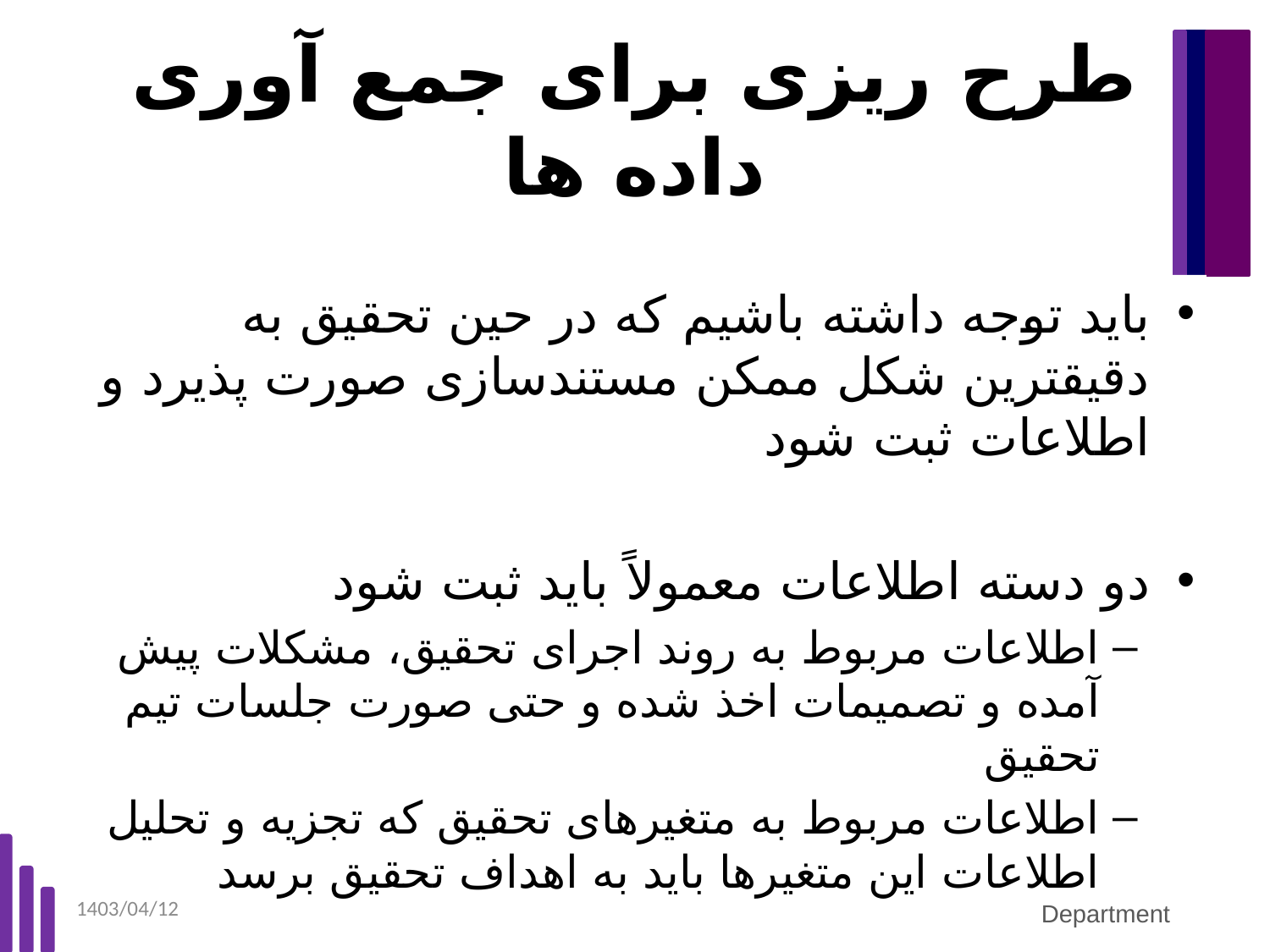

# طرح ریزی برای جمع آوری داده ها
باید توجه داشته باشیم که در حین تحقیق به دقیقترین شکل ممکن مستندسازی صورت پذیرد و اطلاعات ثبت شود

دو دسته اطلاعات معمولاً باید ثبت شود
اطلاعات مربوط به روند اجرای تحقیق، مشکلات پیش آمده و تصمیمات اخذ شده و حتی صورت جلسات تیم تحقیق
اطلاعات مربوط به متغیرهای تحقیق که تجزیه و تحلیل اطلاعات این متغیرها باید به اهداف تحقیق برسد
1403/04/12